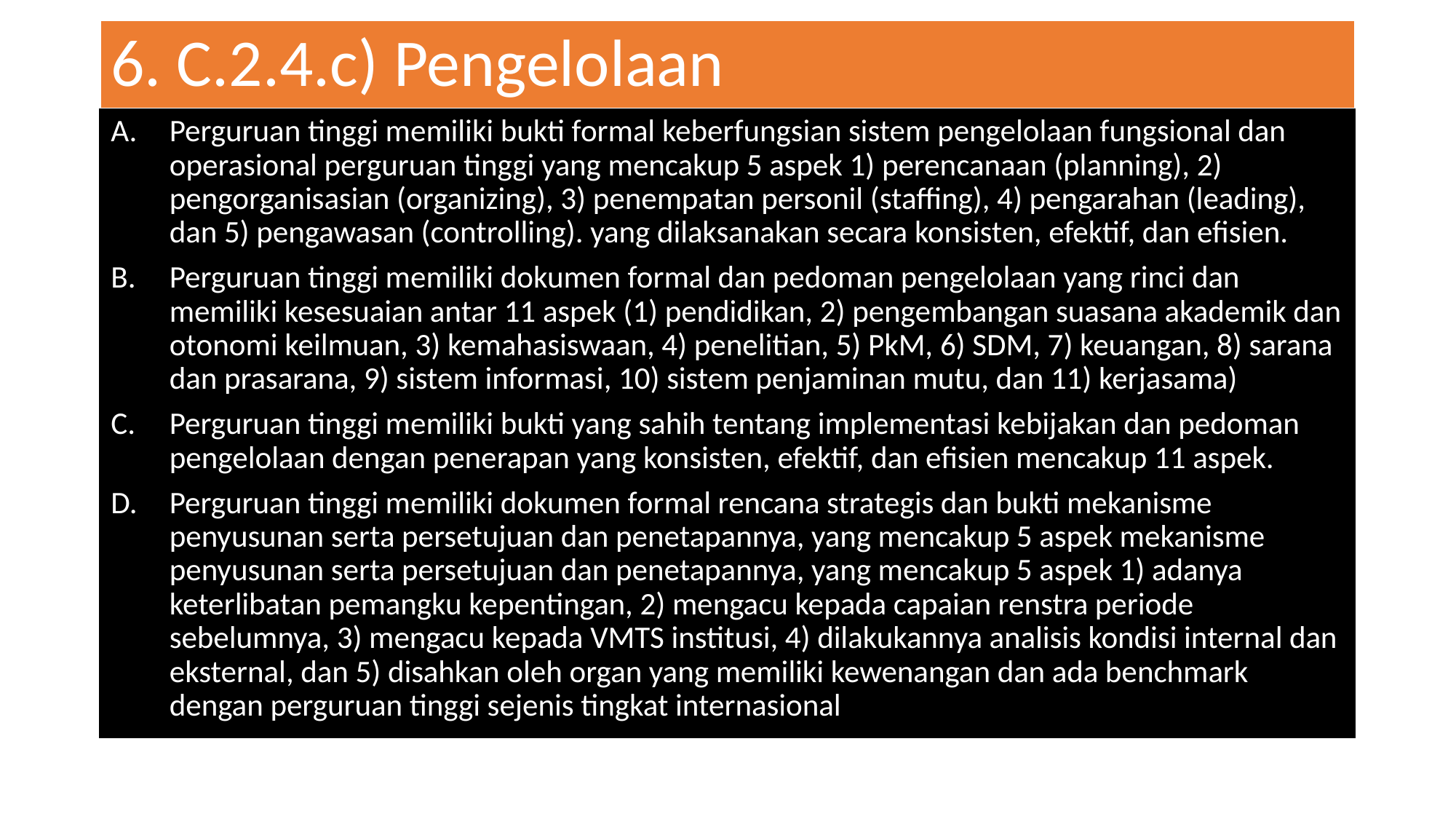

# 6. C.2.4.c) Pengelolaan
Perguruan tinggi memiliki bukti formal keberfungsian sistem pengelolaan fungsional dan operasional perguruan tinggi yang mencakup 5 aspek 1) perencanaan (planning), 2) pengorganisasian (organizing), 3) penempatan personil (staffing), 4) pengarahan (leading), dan 5) pengawasan (controlling). yang dilaksanakan secara konsisten, efektif, dan efisien.
Perguruan tinggi memiliki dokumen formal dan pedoman pengelolaan yang rinci dan memiliki kesesuaian antar 11 aspek (1) pendidikan, 2) pengembangan suasana akademik dan otonomi keilmuan, 3) kemahasiswaan, 4) penelitian, 5) PkM, 6) SDM, 7) keuangan, 8) sarana dan prasarana, 9) sistem informasi, 10) sistem penjaminan mutu, dan 11) kerjasama)
Perguruan tinggi memiliki bukti yang sahih tentang implementasi kebijakan dan pedoman pengelolaan dengan penerapan yang konsisten, efektif, dan efisien mencakup 11 aspek.
Perguruan tinggi memiliki dokumen formal rencana strategis dan bukti mekanisme penyusunan serta persetujuan dan penetapannya, yang mencakup 5 aspek mekanisme penyusunan serta persetujuan dan penetapannya, yang mencakup 5 aspek 1) adanya keterlibatan pemangku kepentingan, 2) mengacu kepada capaian renstra periode sebelumnya, 3) mengacu kepada VMTS institusi, 4) dilakukannya analisis kondisi internal dan eksternal, dan 5) disahkan oleh organ yang memiliki kewenangan dan ada benchmark dengan perguruan tinggi sejenis tingkat internasional